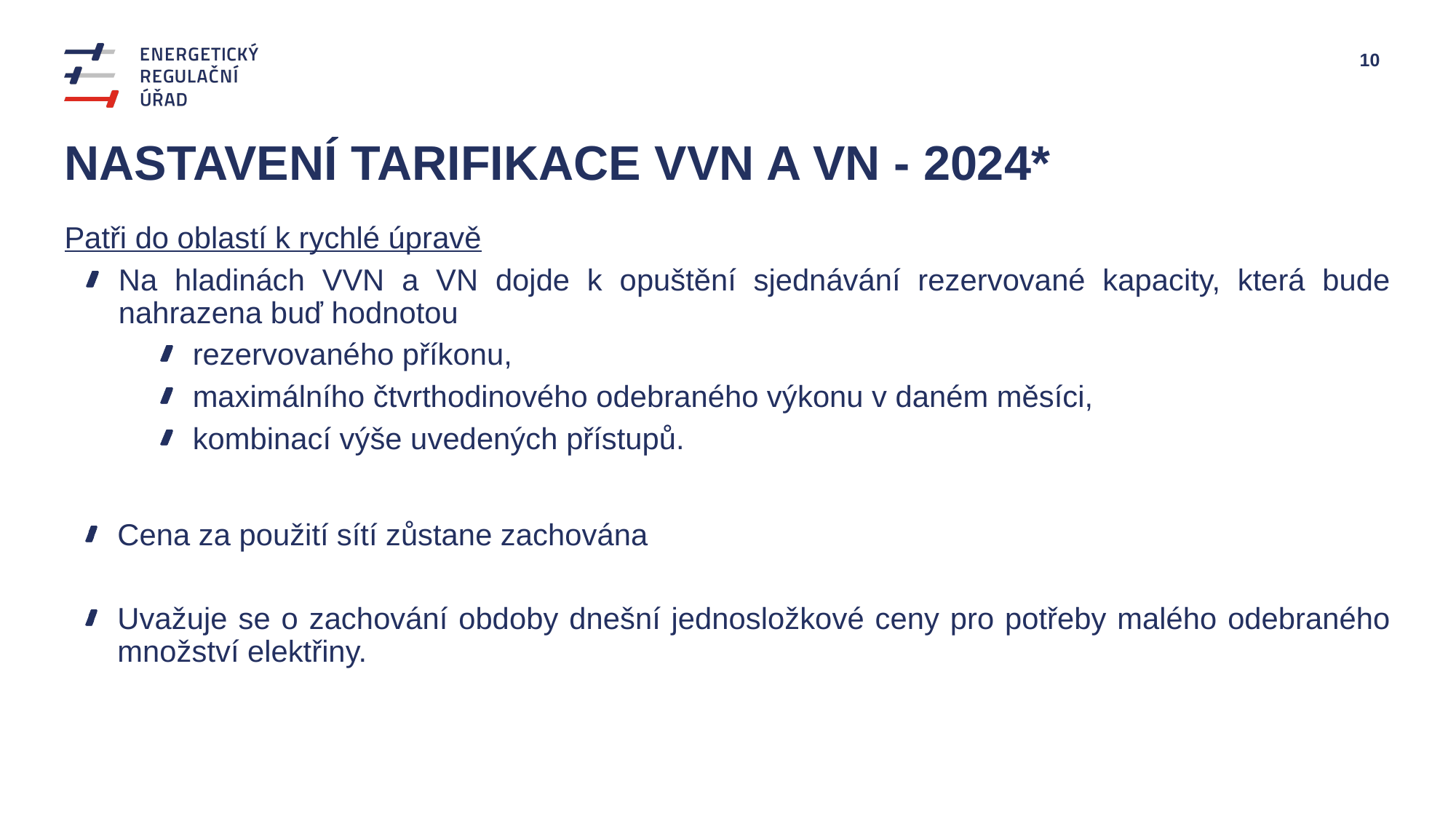

# Nastavení tarifikace VVn a VN - 2024*
Patři do oblastí k rychlé úpravě
Na hladinách VVN a VN dojde k opuštění sjednávání rezervované kapacity, která bude nahrazena buď hodnotou
rezervovaného příkonu,
maximálního čtvrthodinového odebraného výkonu v daném měsíci,
kombinací výše uvedených přístupů.

Cena za použití sítí zůstane zachována

Uvažuje se o zachování obdoby dnešní jednosložkové ceny pro potřeby malého odebraného množství elektřiny.